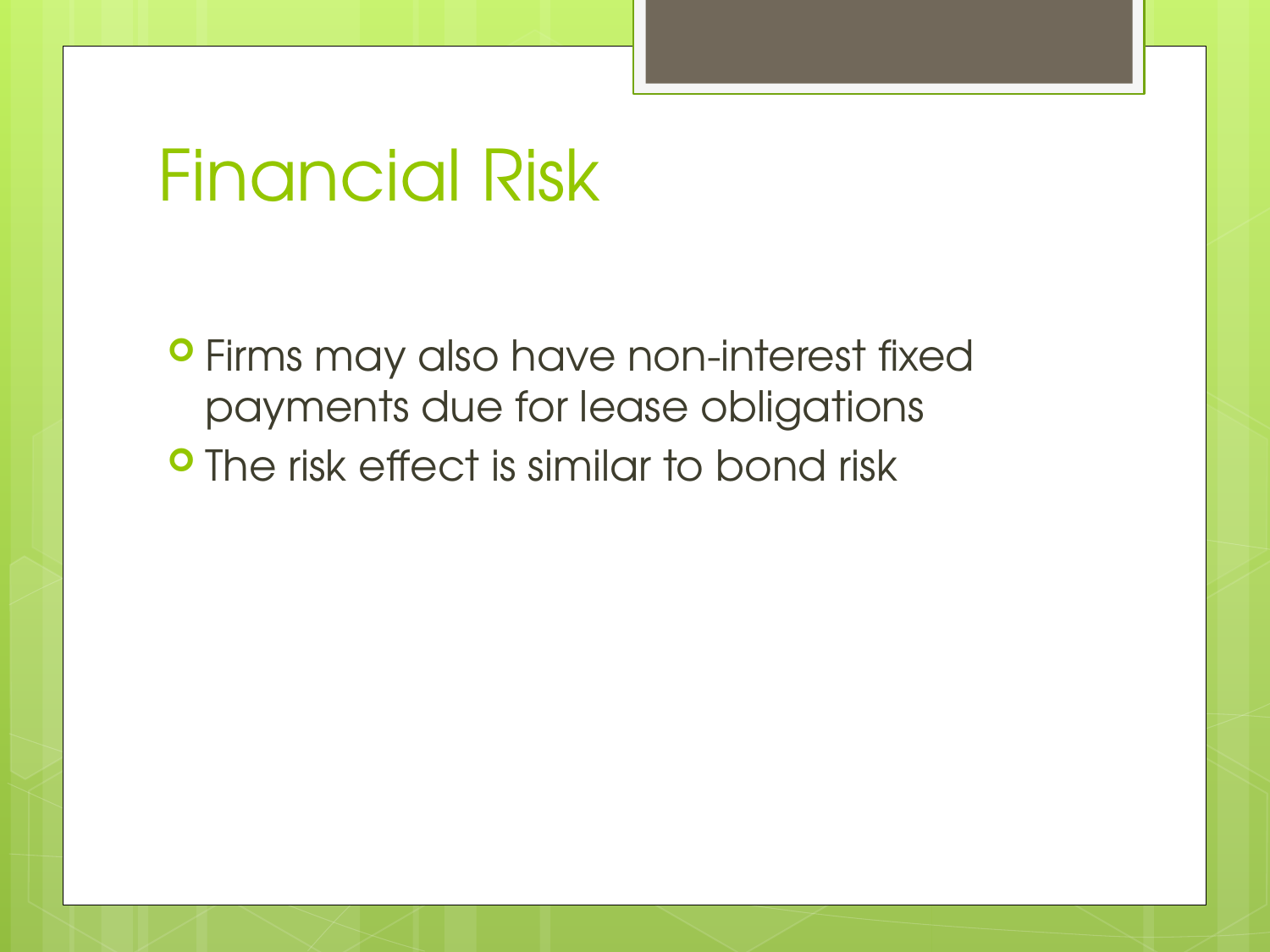

# Financial Risk
Firms may also have non-interest fixed payments due for lease obligations
The risk effect is similar to bond risk